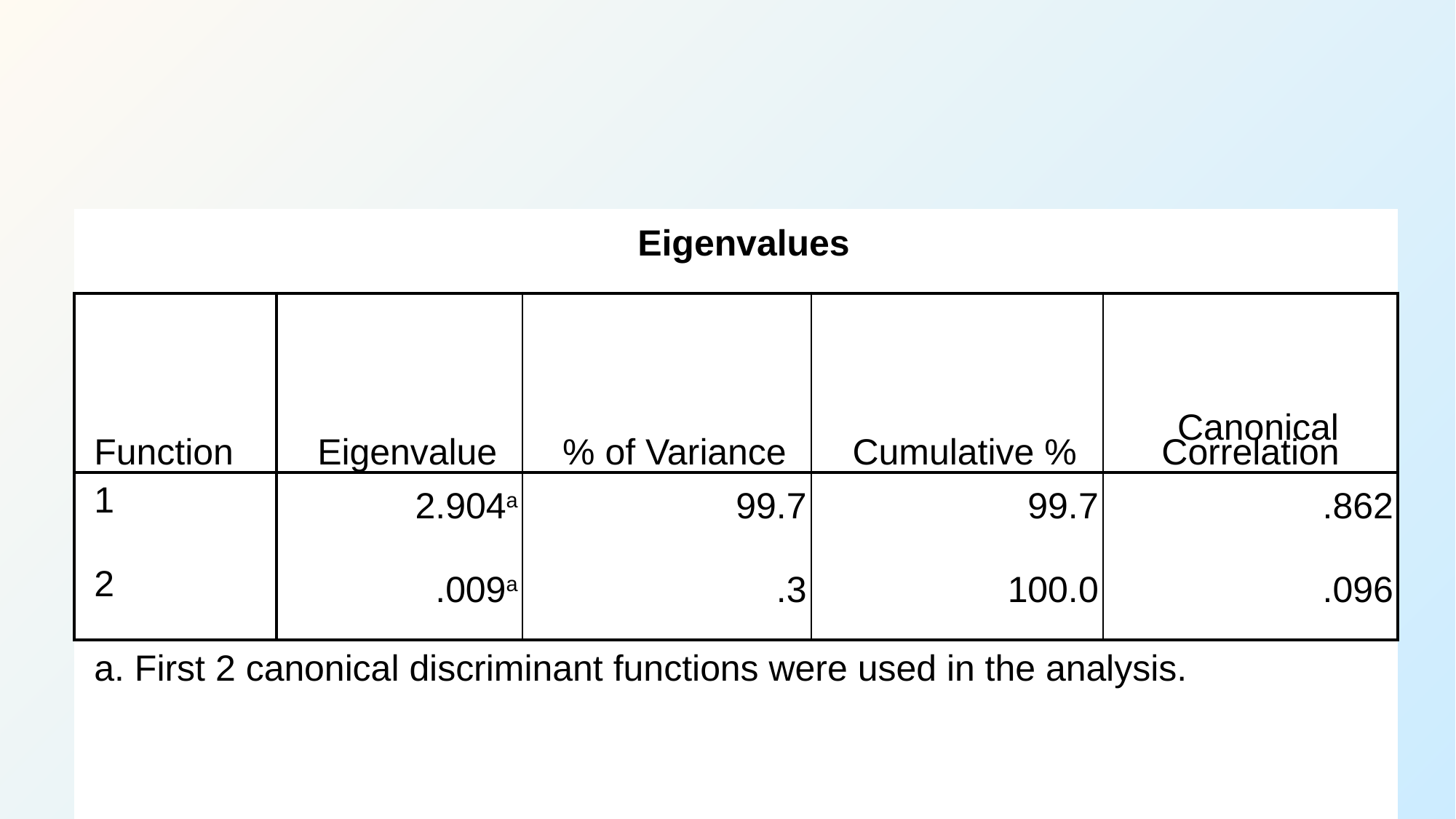

#
| Eigenvalues |  |  |  |  |
| --- | --- | --- | --- | --- |
| Function | Eigenvalue | % of Variance | Cumulative % | Canonical Correlation |
| 1 | 2.904a | 99.7 | 99.7 | .862 |
| 2 | .009a | .3 | 100.0 | .096 |
| a. First 2 canonical discriminant functions were used in the analysis. |  |  |  |  |